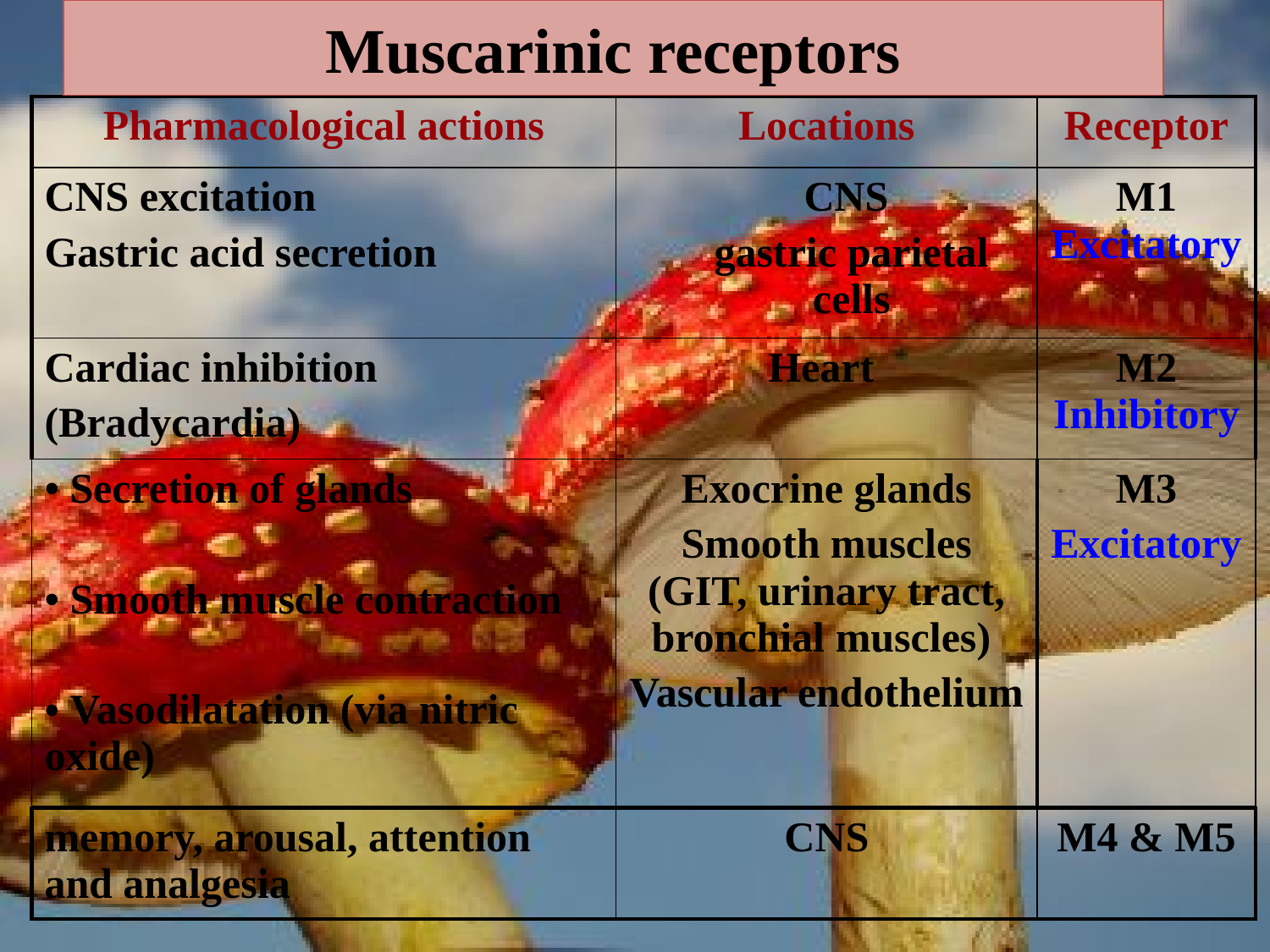

Muscarinic receptors
| Pharmacological actions | Locations | Receptor |
| --- | --- | --- |
| CNS excitation Gastric acid secretion | CNS gastric parietal cells | M1 Excitatory |
| Cardiac inhibition (Bradycardia) | Heart | M2 Inhibitory |
| Secretion of glands Smooth muscle contraction Vasodilatation (via nitric oxide) | Exocrine glands Smooth muscles (GIT, urinary tract, bronchial muscles) Vascular endothelium | M3 Excitatory |
| memory, arousal, attention and analgesia | CNS | M4 & M5 |